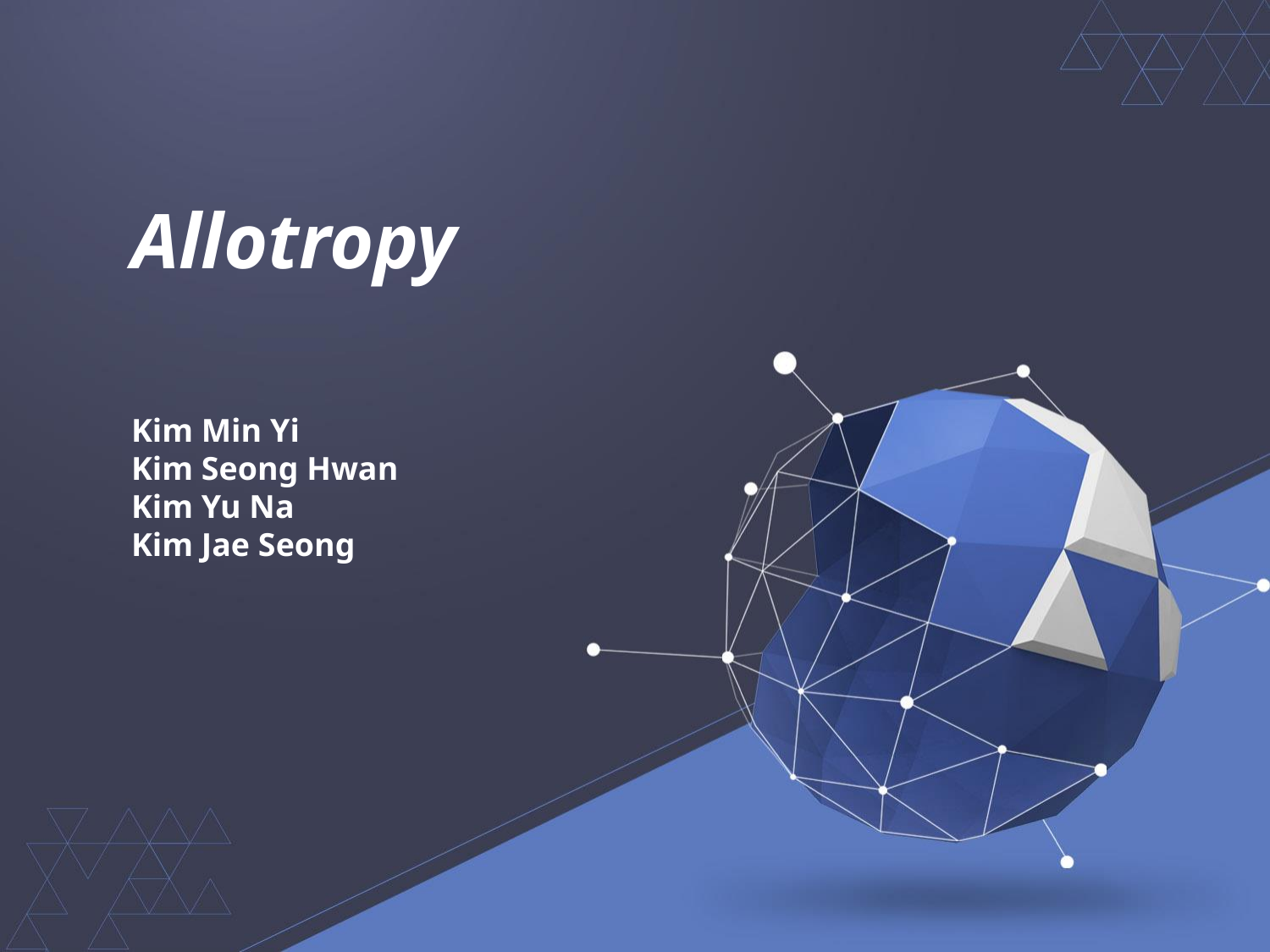

# Allotropy
Kim Min Yi
Kim Seong Hwan
Kim Yu Na
Kim Jae Seong